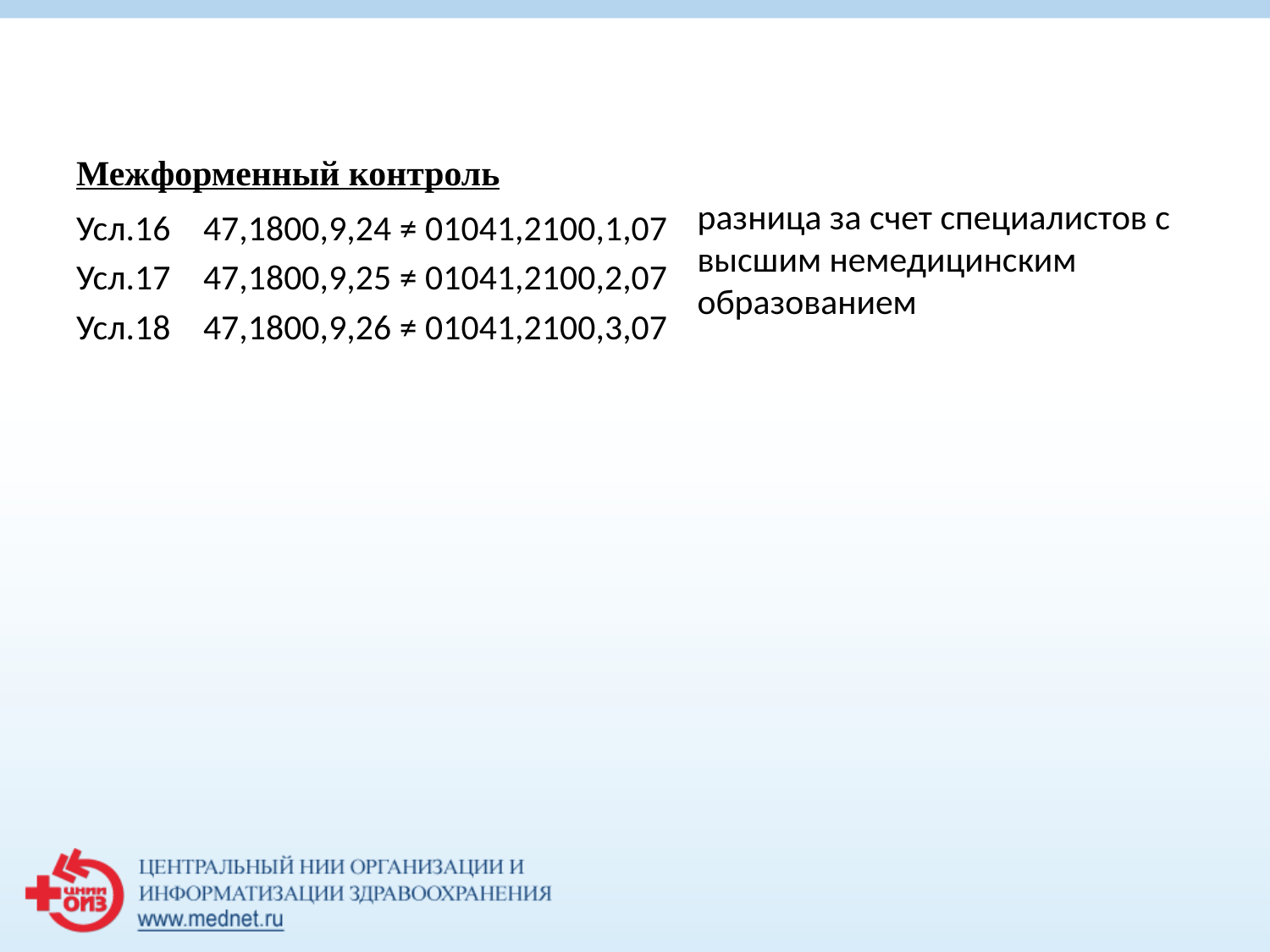

# Межформенный контроль
разница за счет специалистов с высшим немедицинским образованием
Усл.16 	47,1800,9,24 ≠ 01041,2100,1,07
Усл.17 	47,1800,9,25 ≠ 01041,2100,2,07
Усл.18 	47,1800,9,26 ≠ 01041,2100,3,07